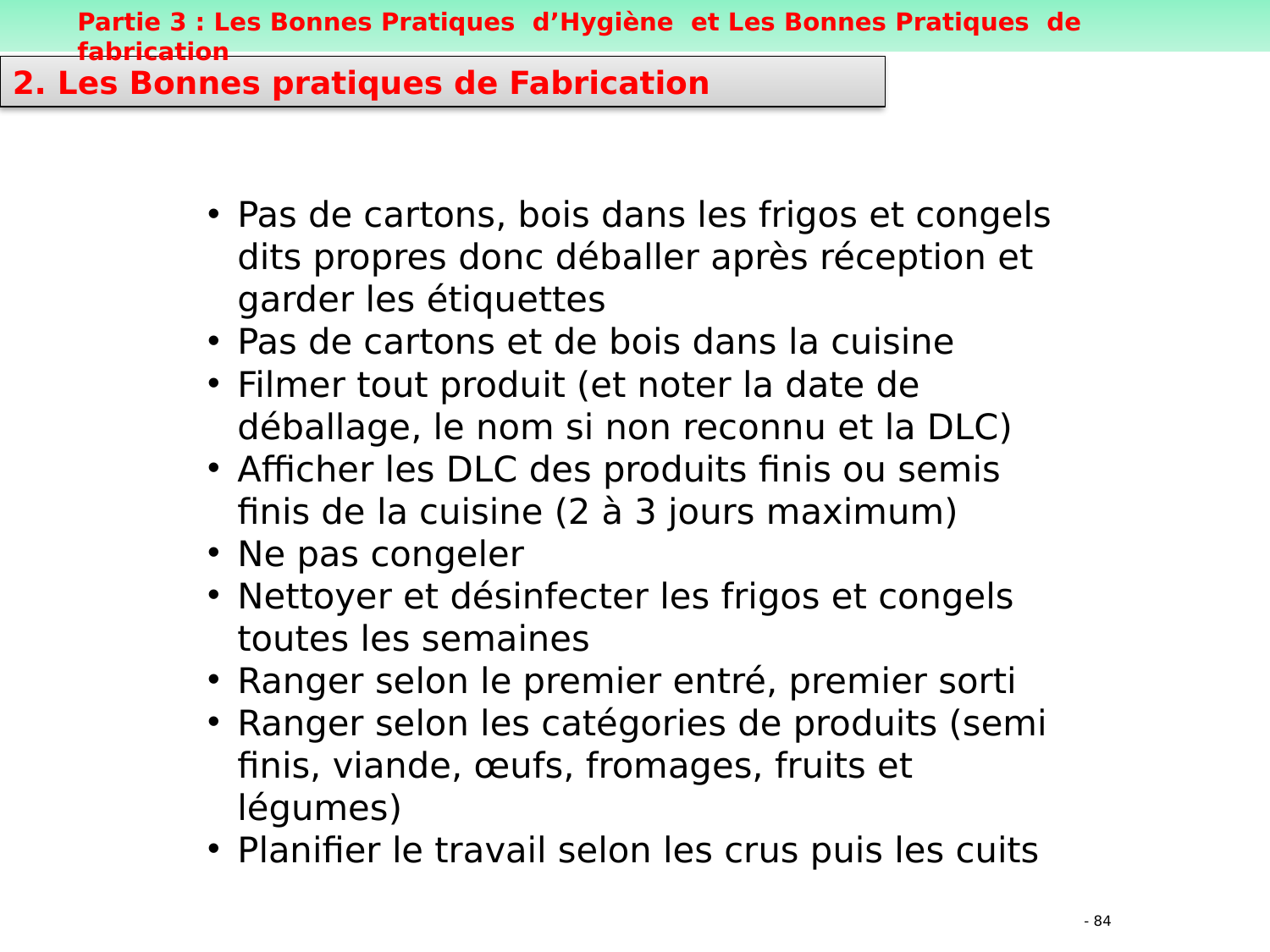

Partie 3 : Les Bonnes Pratiques  d’Hygiène  et Les Bonnes Pratiques  de fabrication
2. Les Bonnes pratiques de Fabrication
Pas de cartons, bois dans les frigos et congels dits propres donc déballer après réception et garder les étiquettes
Pas de cartons et de bois dans la cuisine
Filmer tout produit (et noter la date de déballage, le nom si non reconnu et la DLC)
Afficher les DLC des produits finis ou semis finis de la cuisine (2 à 3 jours maximum)
Ne pas congeler
Nettoyer et désinfecter les frigos et congels toutes les semaines
Ranger selon le premier entré, premier sorti
Ranger selon les catégories de produits (semi finis, viande, œufs, fromages, fruits et légumes)
Planifier le travail selon les crus puis les cuits